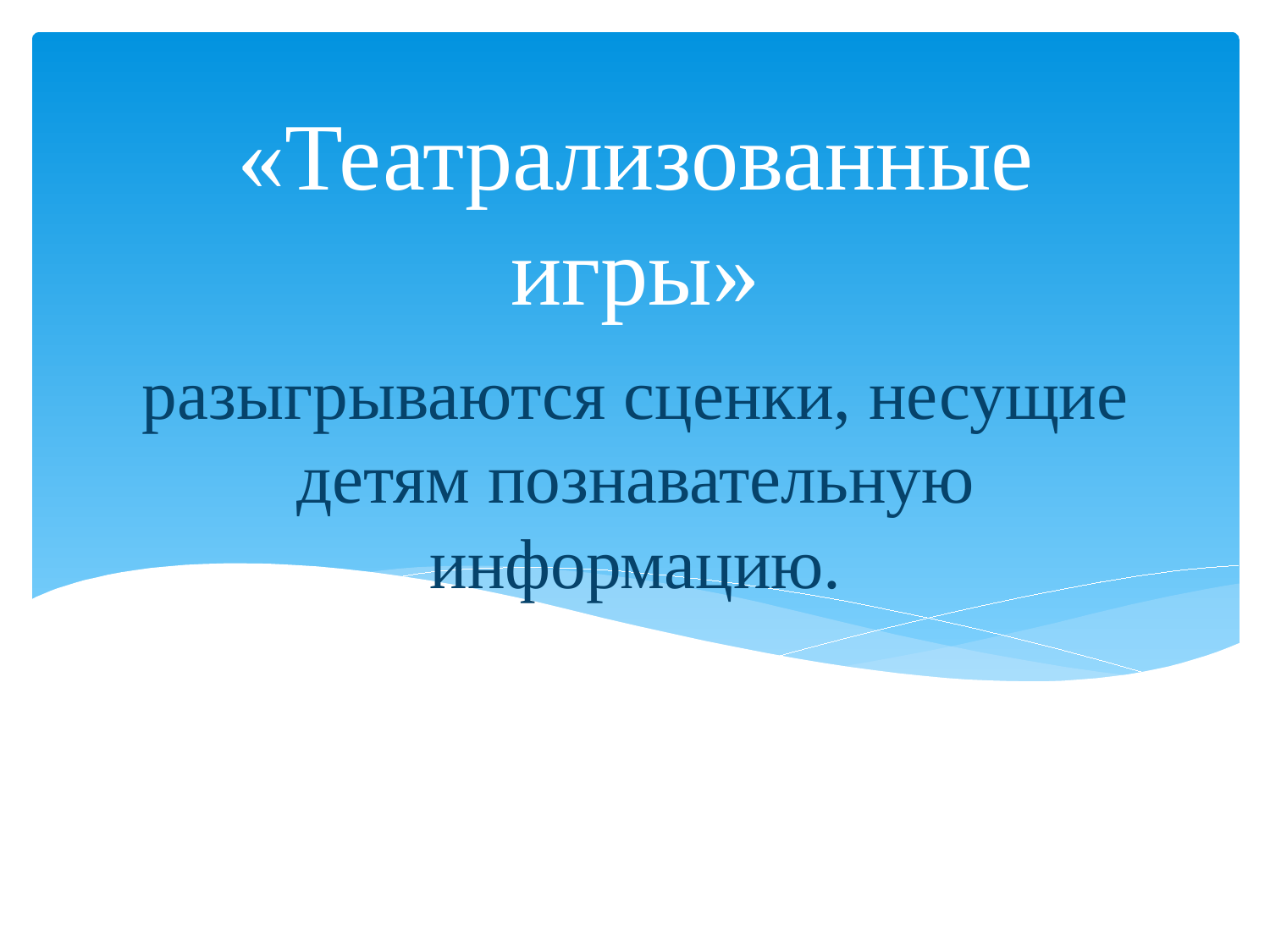

«Театрализованные игры»
# разыгрываются сценки, несущие детям познавательную информацию.